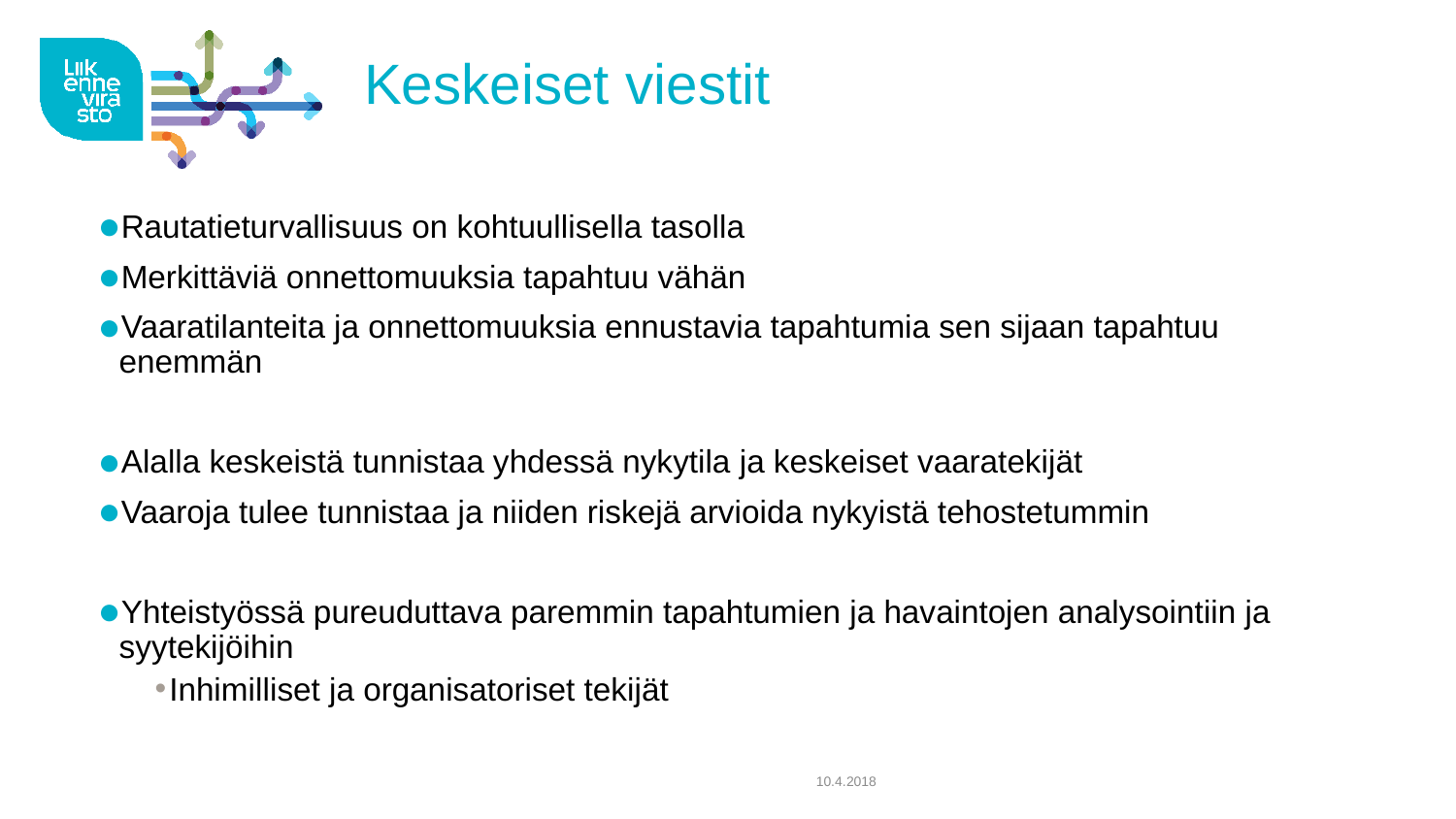

# Keskeiset viestit
Rautatieturvallisuus on kohtuullisella tasolla
Merkittäviä onnettomuuksia tapahtuu vähän
Vaaratilanteita ja onnettomuuksia ennustavia tapahtumia sen sijaan tapahtuu enemmän

Alalla keskeistä tunnistaa yhdessä nykytila ja keskeiset vaaratekijät
Vaaroja tulee tunnistaa ja niiden riskejä arvioida nykyistä tehostetummin

Yhteistyössä pureuduttava paremmin tapahtumien ja havaintojen analysointiin ja syytekijöihin
Inhimilliset ja organisatoriset tekijät
10.4.2018